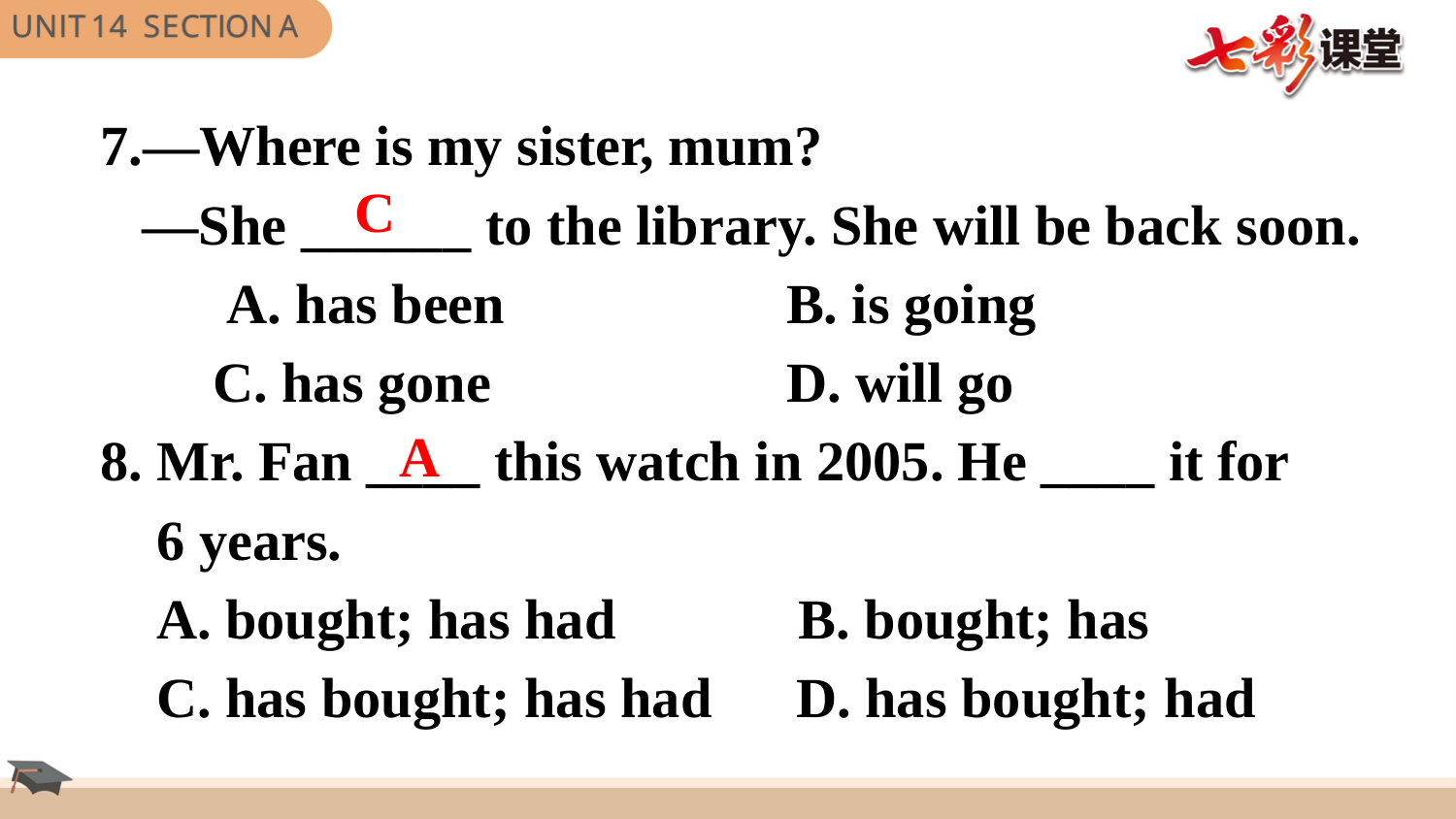

7.—Where is my sister, mum?
   —She ______ to the library. She will be back soon.
         A. has been                    B. is going
        C. has gone                     D. will go
8. Mr. Fan ____ this watch in 2005. He ____ it for
    6 years.
    A. bought; has had             B. bought; has
    C. has bought; has had      D. has bought; had
 C
 A